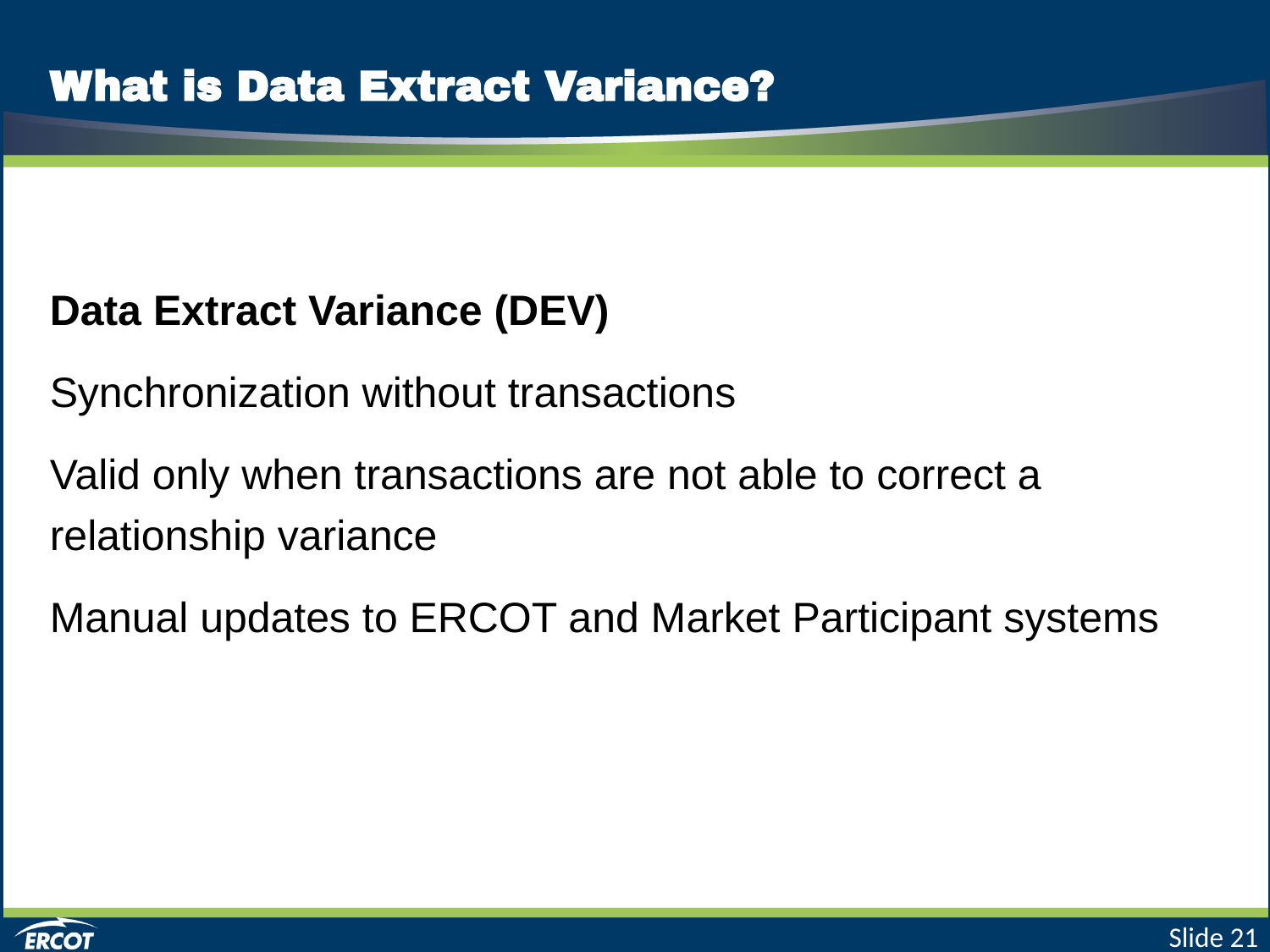

# What is Data Extract Variance?
Data Extract Variance (DEV)
Synchronization without transactions
Valid only when transactions are not able to correct a relationship variance
Manual updates to ERCOT and Market Participant systems